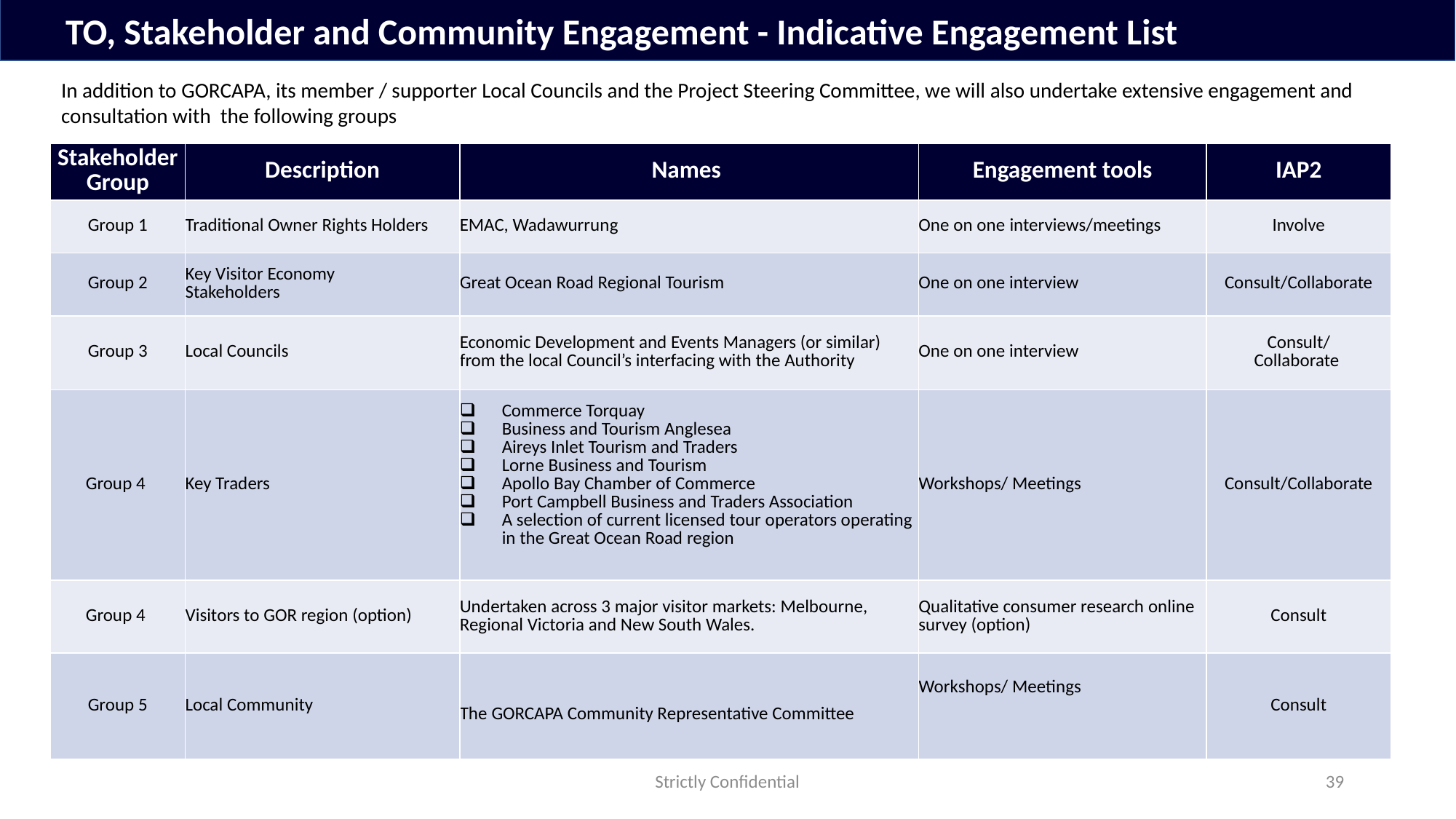

TO, Stakeholder and Community Engagement - Indicative Engagement List
In addition to GORCAPA, its member / supporter Local Councils and the Project Steering Committee, we will also undertake extensive engagement and consultation with  the following groups
| Stakeholder Group​ | Description​ | Names | Engagement tools​ | IAP2​ |
| --- | --- | --- | --- | --- |
| Group 1​ | Traditional Owner Rights Holders | EMAC, Wadawurrung | One on one interviews/meetings​ | Involve​ |
| Group 2​ | Key Visitor Economy  Stakeholders​ | Great Ocean Road Regional Tourism | One on one interview | Consult​/Collaborate |
| Group 3​ | Local Councils | Economic Development and Events Managers (or similar) from the local Council’s interfacing with the Authority | One on one interview | Consult​/Collaborate |
| Group 4 | Key Traders | Commerce Torquay Business and Tourism Anglesea Aireys Inlet Tourism and Traders Lorne Business and Tourism Apollo Bay Chamber of Commerce Port Campbell Business and Traders Association A selection of current licensed tour operators operating in the Great Ocean Road region | Workshops/ Meetings | Consult​/Collaborate |
| Group 4​ | Visitors to GOR region (option) | Undertaken across 3 major visitor markets: Melbourne, Regional Victoria and New South Wales. | Qualitative consumer research online survey (option) | Consult​ |
| Group 5​ | Local Community​ | The GORCAPA Community Representative Committee | Workshops/ Meetings | Consult​ |
Strictly Confidential
39